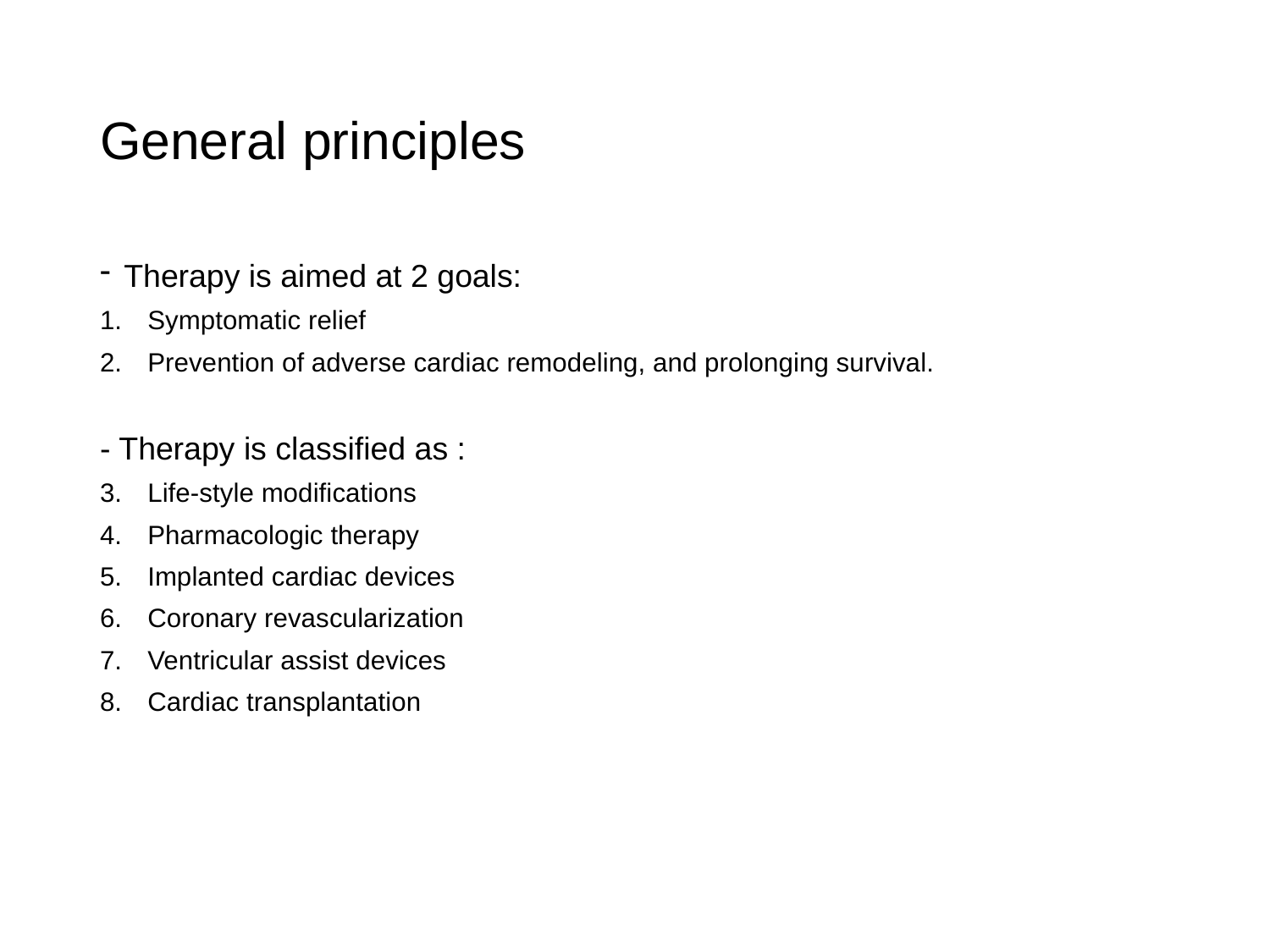

# General principles
Therapy is aimed at 2 goals:
Symptomatic relief
Prevention of adverse cardiac remodeling, and prolonging survival.

- Therapy is classified as :
Life-style modifications
Pharmacologic therapy
Implanted cardiac devices
Coronary revascularization
Ventricular assist devices
Cardiac transplantation